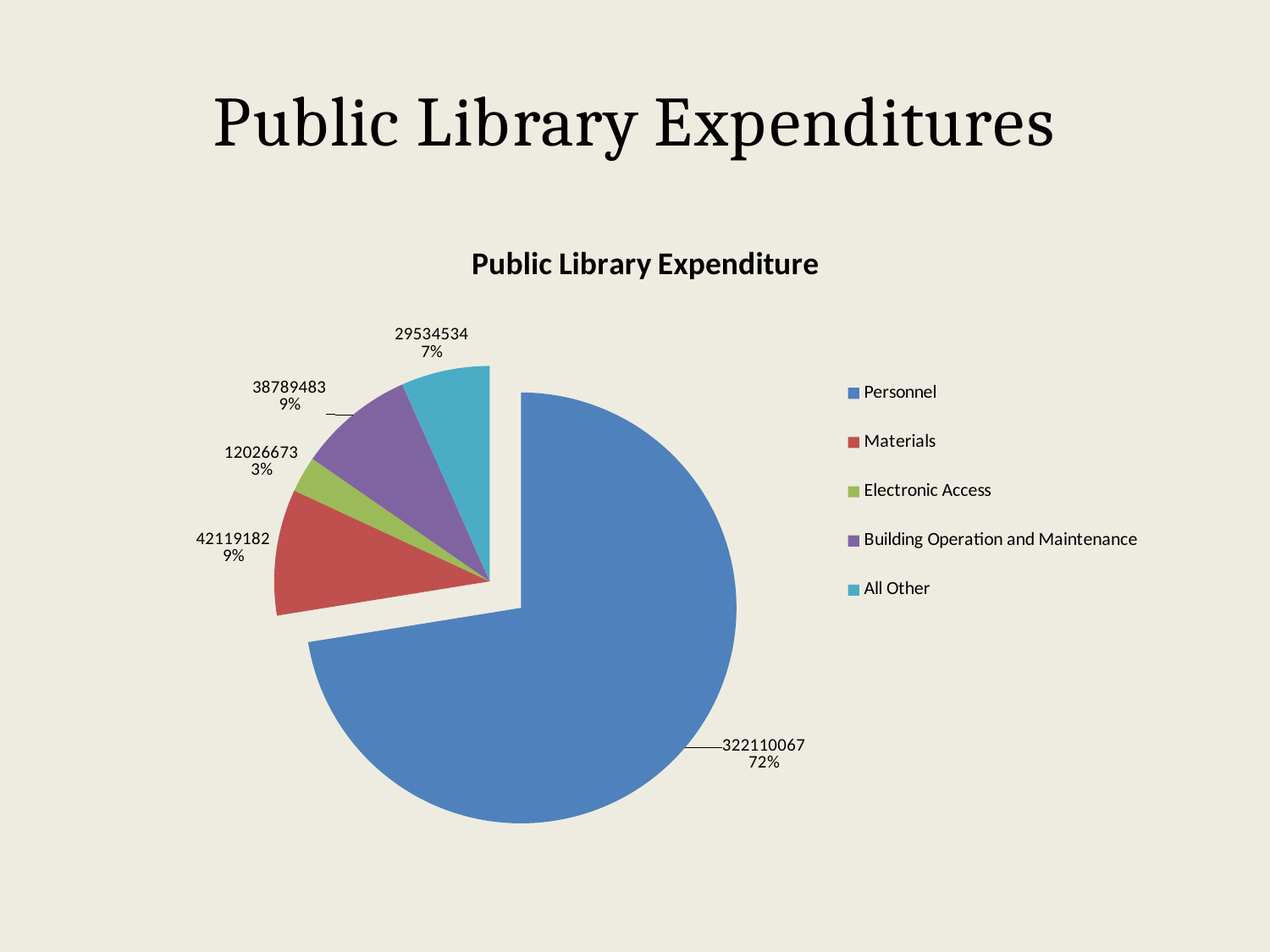

# Public Library Expenditures

### Chart: Public Library Expenditure

| Category |  |
|---|---|
| Personnel | 322110067.0 |
| Materials | 42119182.0 |
| Electronic Access | 12026673.0 |
| Building Operation and Maintenance | 38789483.0 |
| All Other | 29534534.0 |